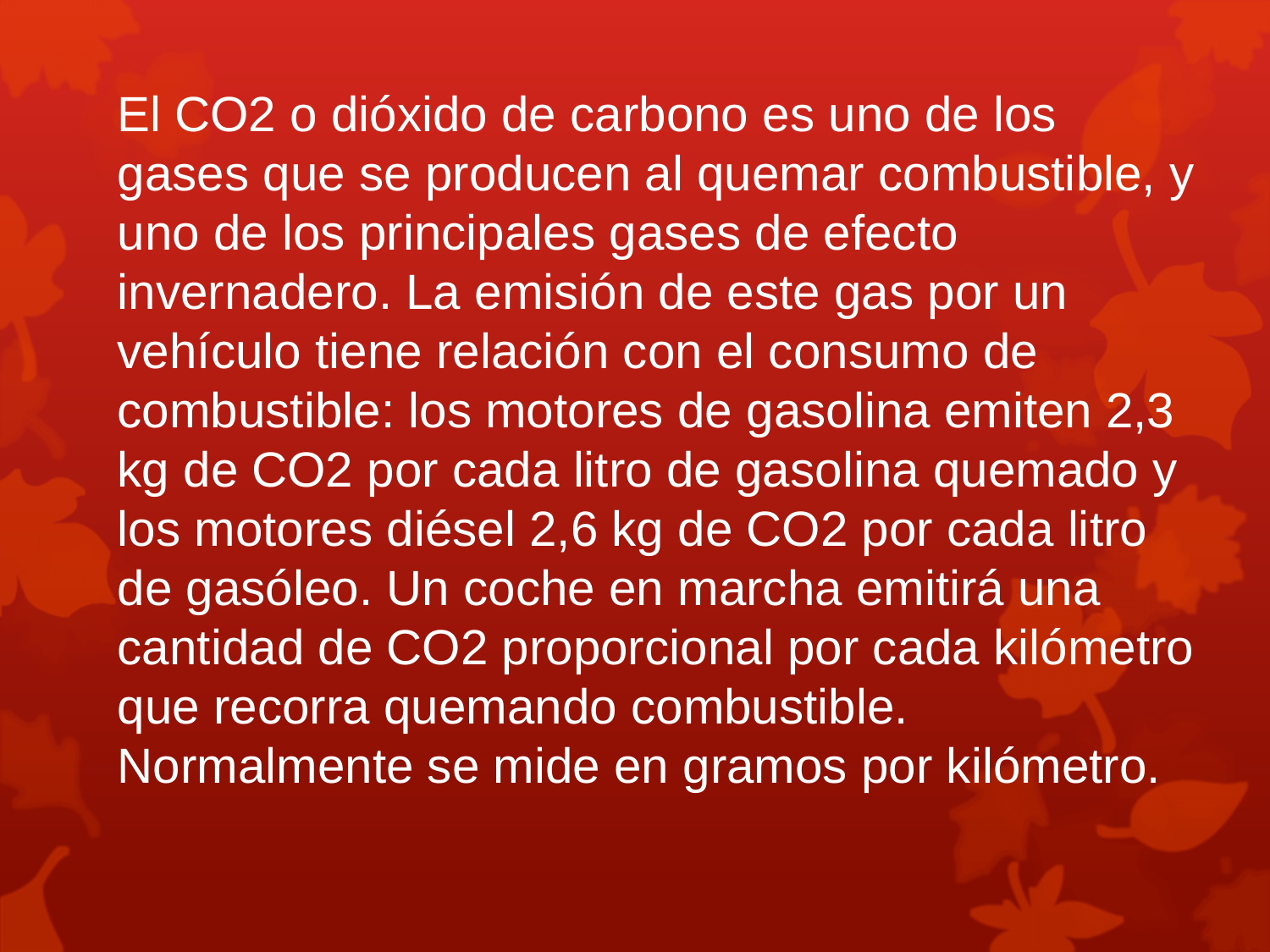

El CO2 o dióxido de carbono es uno de los gases que se producen al quemar combustible, y uno de los principales gases de efecto invernadero. La emisión de este gas por un vehículo tiene relación con el consumo de combustible: los motores de gasolina emiten 2,3 kg de CO2 por cada litro de gasolina quemado y los motores diésel 2,6 kg de CO2 por cada litro de gasóleo. Un coche en marcha emitirá una cantidad de CO2 proporcional por cada kilómetro que recorra quemando combustible. Normalmente se mide en gramos por kilómetro.